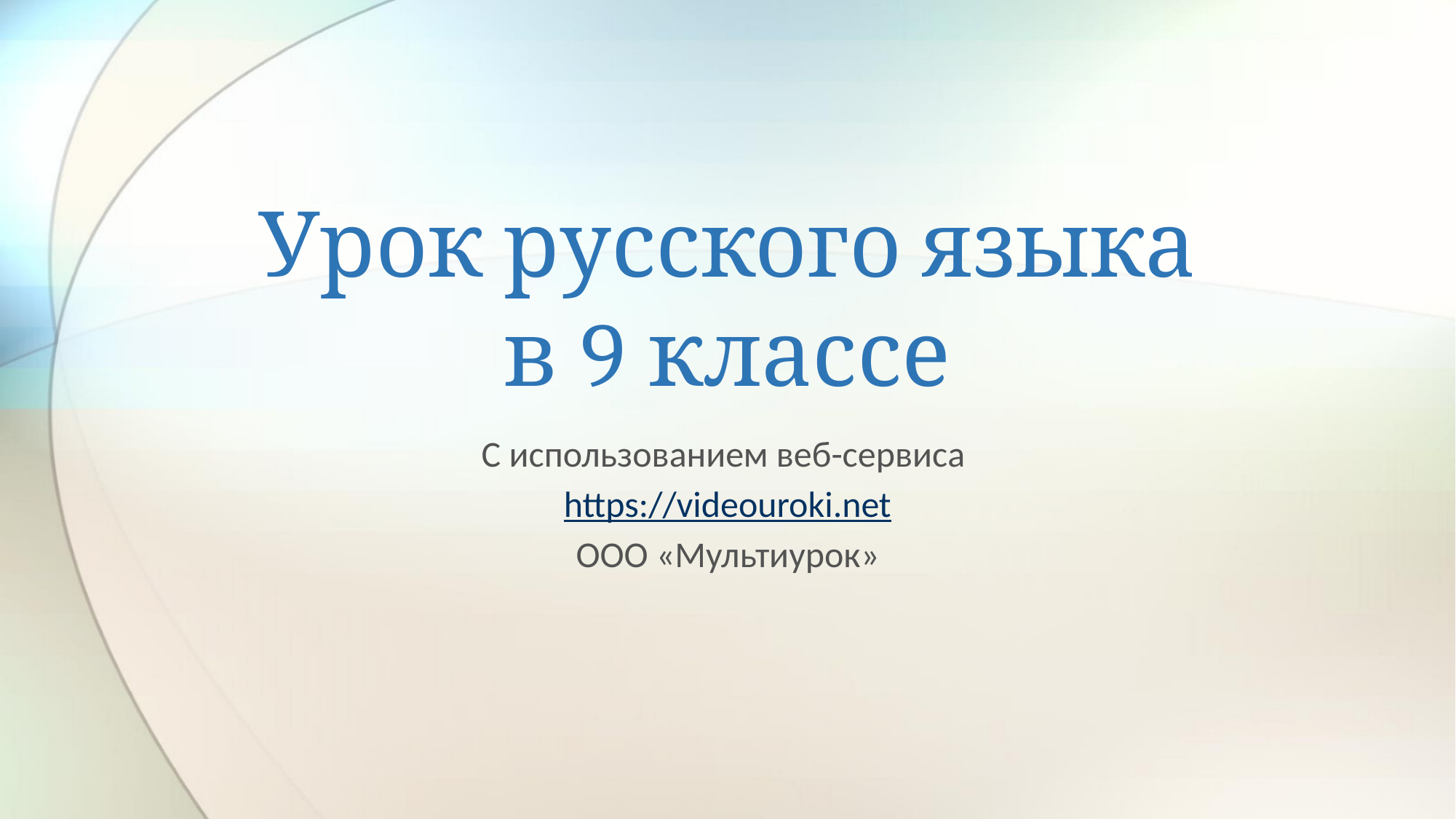

# Урок русского языка в 9 классе
С использованием веб-сервиса
https://videouroki.net
ООО «Мультиурок»